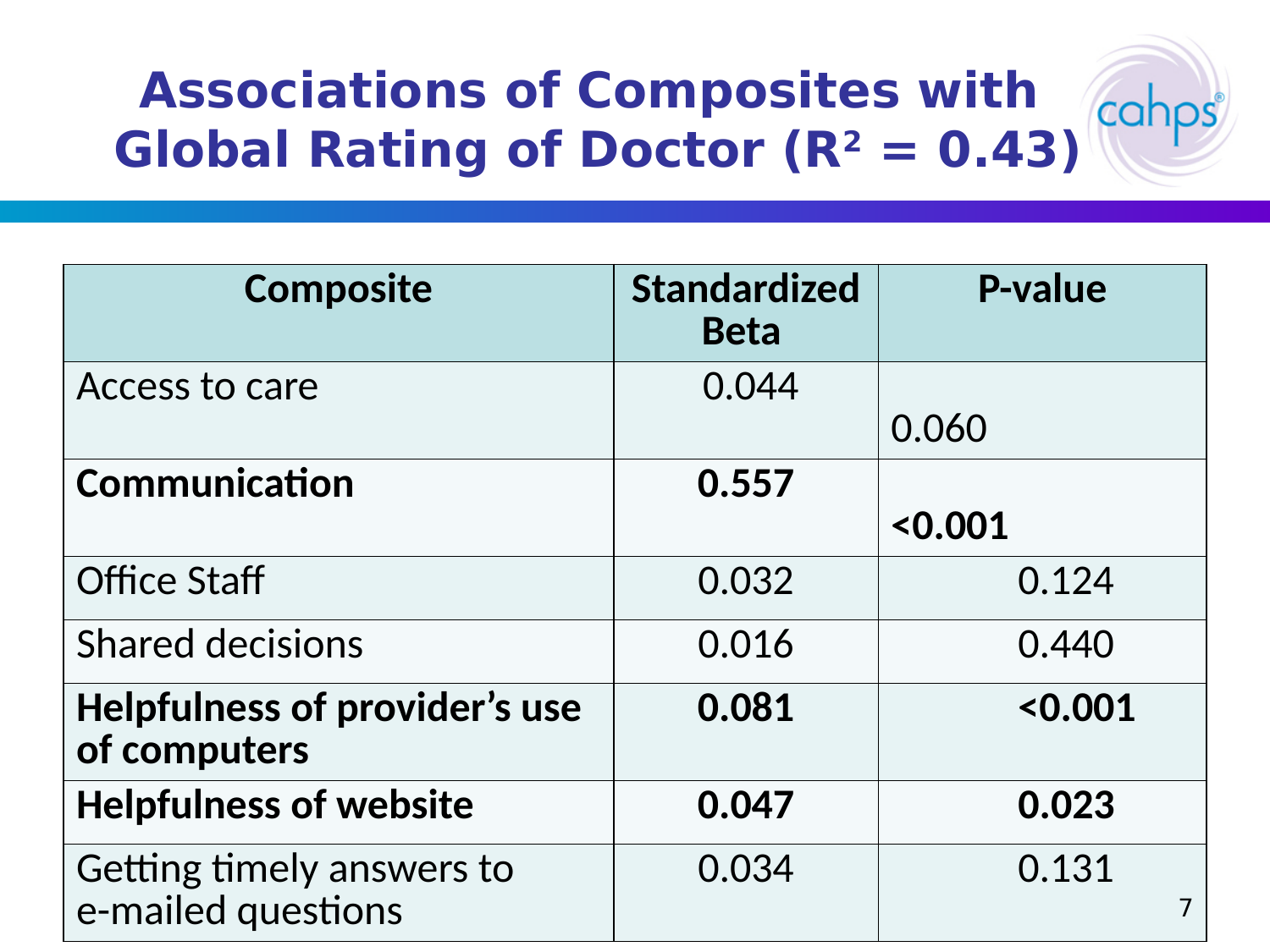

# Associations of Composites with  Global Rating of Doctor (R2 = 0.43)
| Composite | StandardizedBeta | P-value |
| --- | --- | --- |
| Access to care | 0.044 | 0.060 |
| Communication | 0.557 | <0.001 |
| Office Staff | 0.032 | 0.124 |
| Shared decisions | 0.016 | 0.440 |
| Helpfulness of provider’s use of computers | 0.081 | <0.001 |
| Helpfulness of website | 0.047 | 0.023 |
| Getting timely answers to e-mailed questions | 0.034 | 0.131 |
7